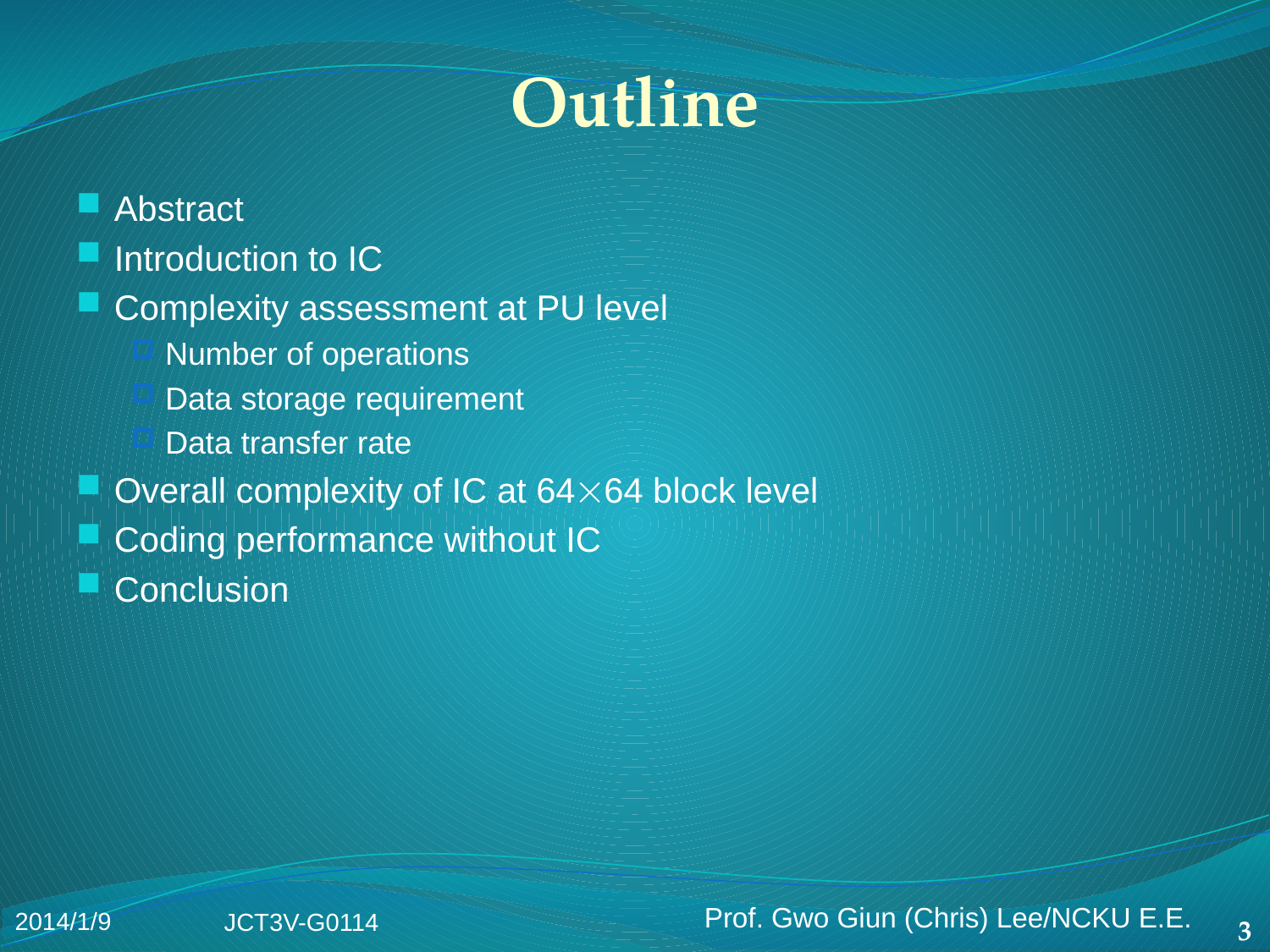

# Outline
Abstract
Introduction to IC
Complexity assessment at PU level
Number of operations
Data storage requirement
Data transfer rate
Overall complexity of IC at 64×64 block level
Coding performance without IC
Conclusion

2014/1/9
JCT3V-G0114
3